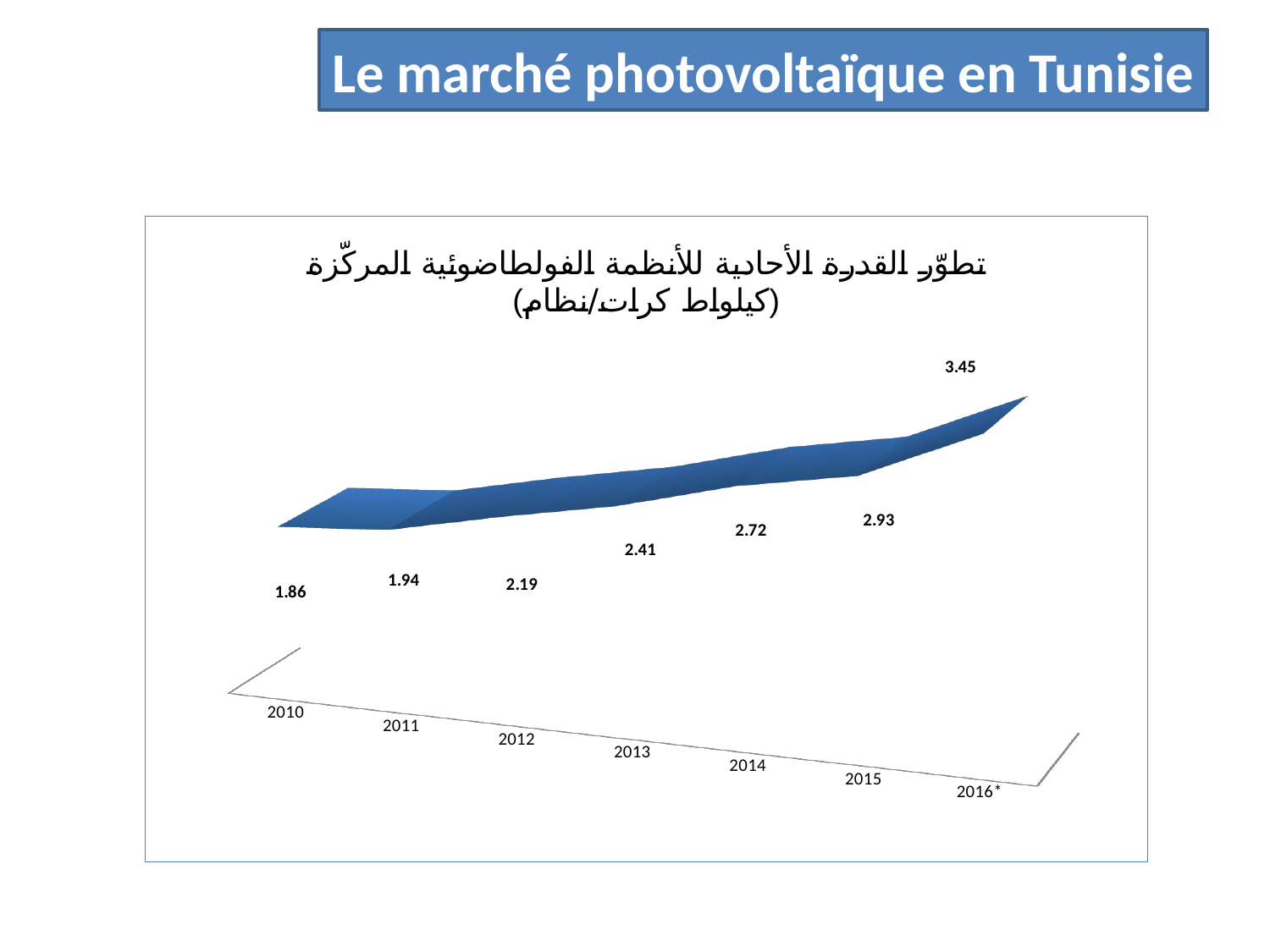

Le marché photovoltaïque en Tunisie

[unsupported chart]